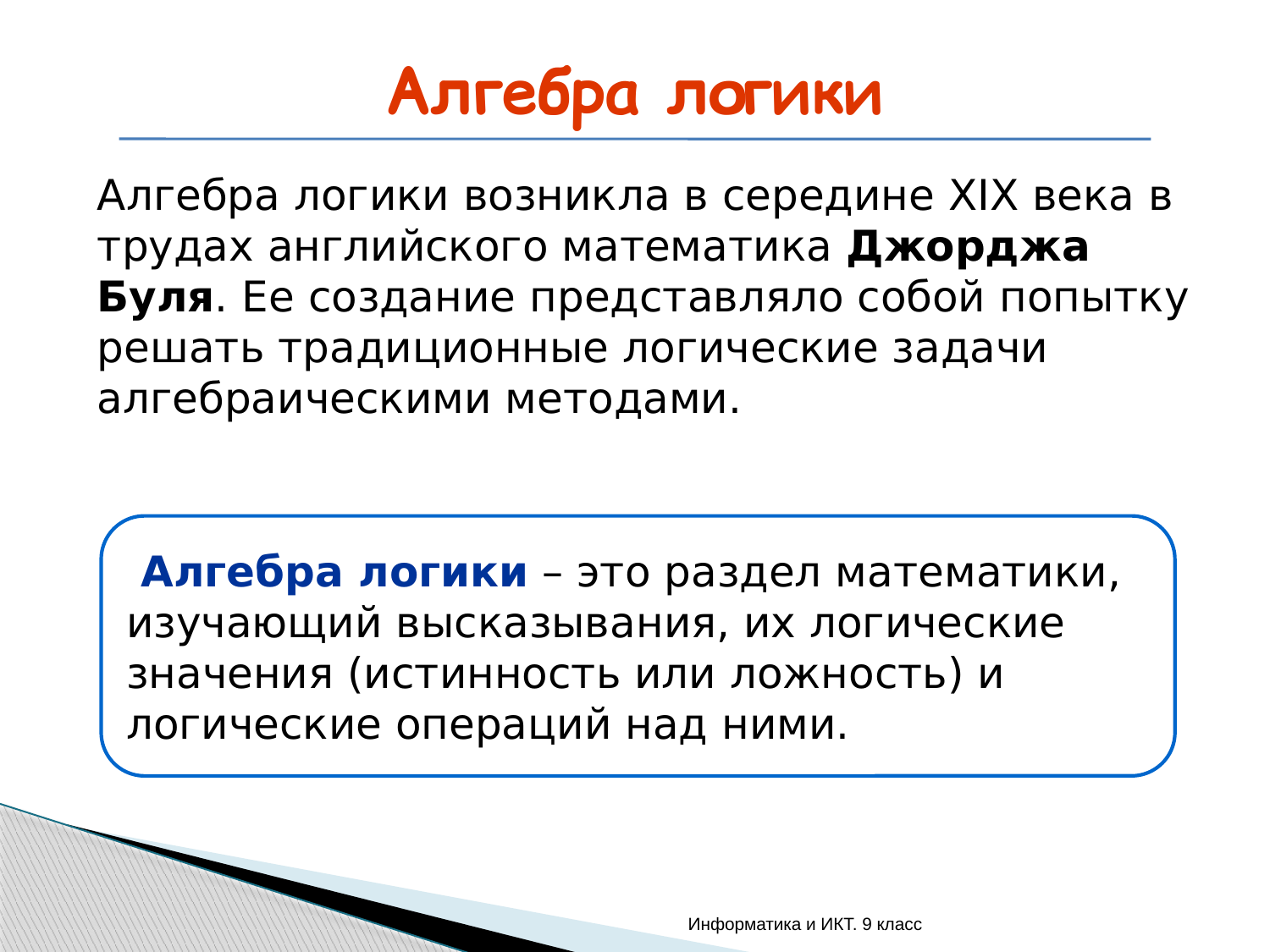

Алгебра логики

Алгебра логики возникла в середине XIX века в трудах английского математика Джорджа Буля. Ее создание представляло собой попытку решать традиционные логические задачи алгебраическими методами.
 Алгебра логики – это раздел математики, изучающий высказывания, их логические значения (истинность или ложность) и логические операций над ними.
Информатика и ИКТ. 9 класс